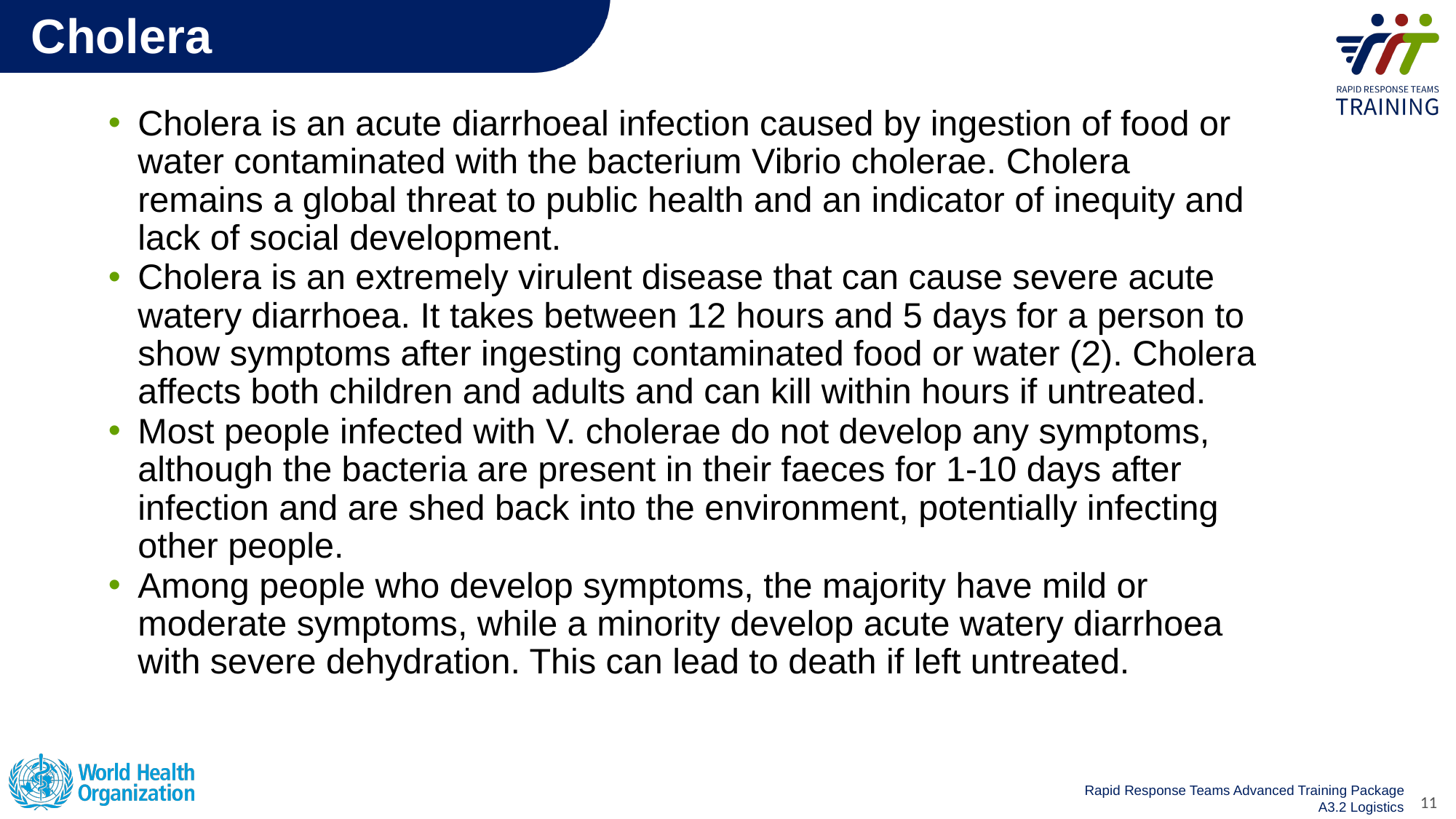

# Cholera
Cholera is an acute diarrhoeal infection caused by ingestion of food or water contaminated with the bacterium Vibrio cholerae. Cholera remains a global threat to public health and an indicator of inequity and lack of social development.
Cholera is an extremely virulent disease that can cause severe acute watery diarrhoea. It takes between 12 hours and 5 days for a person to show symptoms after ingesting contaminated food or water (2). Cholera affects both children and adults and can kill within hours if untreated.
Most people infected with V. cholerae do not develop any symptoms, although the bacteria are present in their faeces for 1-10 days after infection and are shed back into the environment, potentially infecting other people.
Among people who develop symptoms, the majority have mild or moderate symptoms, while a minority develop acute watery diarrhoea with severe dehydration. This can lead to death if left untreated.
11